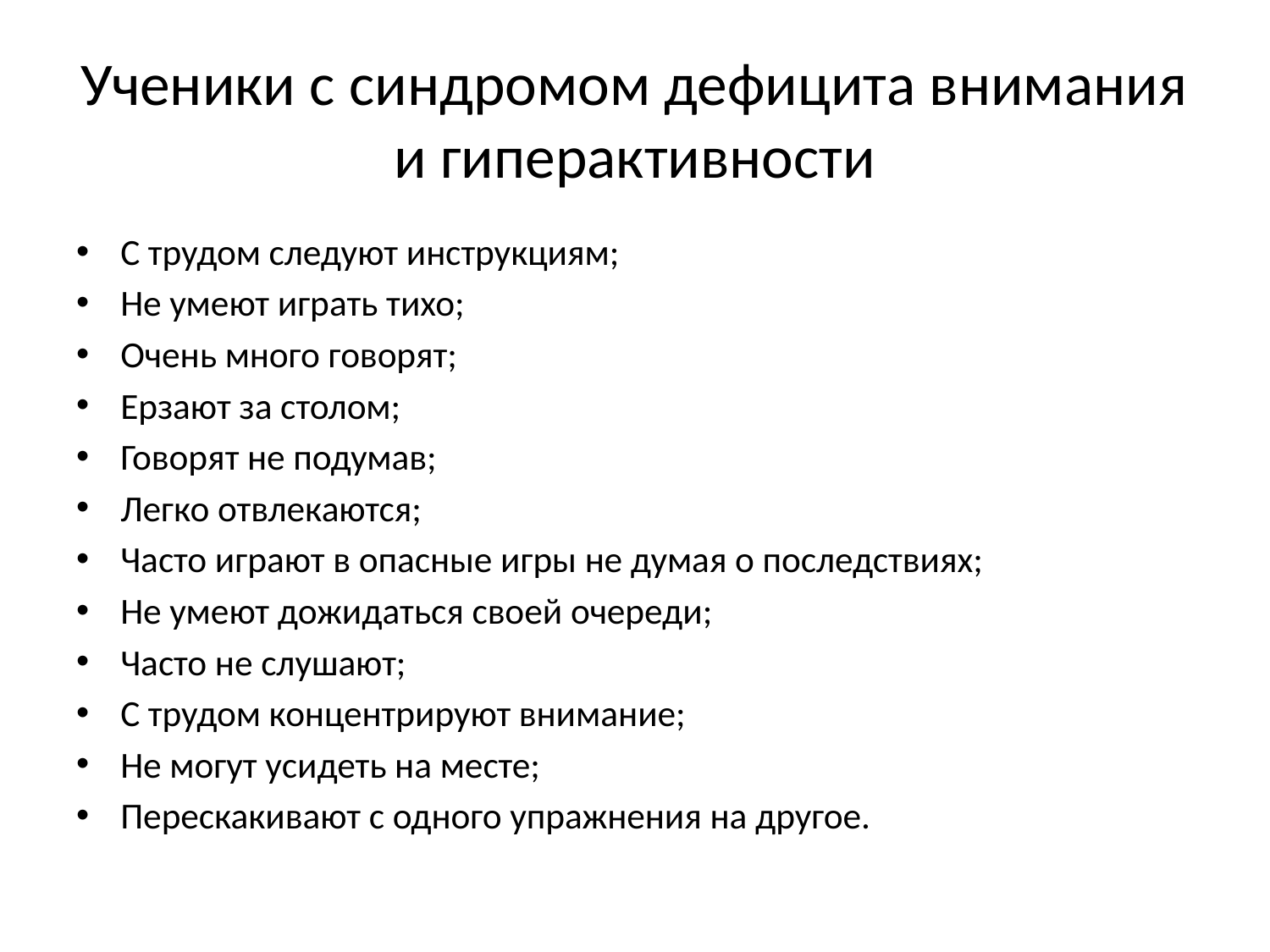

# Ученики с синдромом дефицита внимания и гиперактивности
С трудом следуют инструкциям;
Не умеют играть тихо;
Очень много говорят;
Ерзают за столом;
Говорят не подумав;
Легко отвлекаются;
Часто играют в опасные игры не думая о последствиях;
Не умеют дожидаться своей очереди;
Часто не слушают;
С трудом концентрируют внимание;
Не могут усидеть на месте;
Перескакивают с одного упражнения на другое.